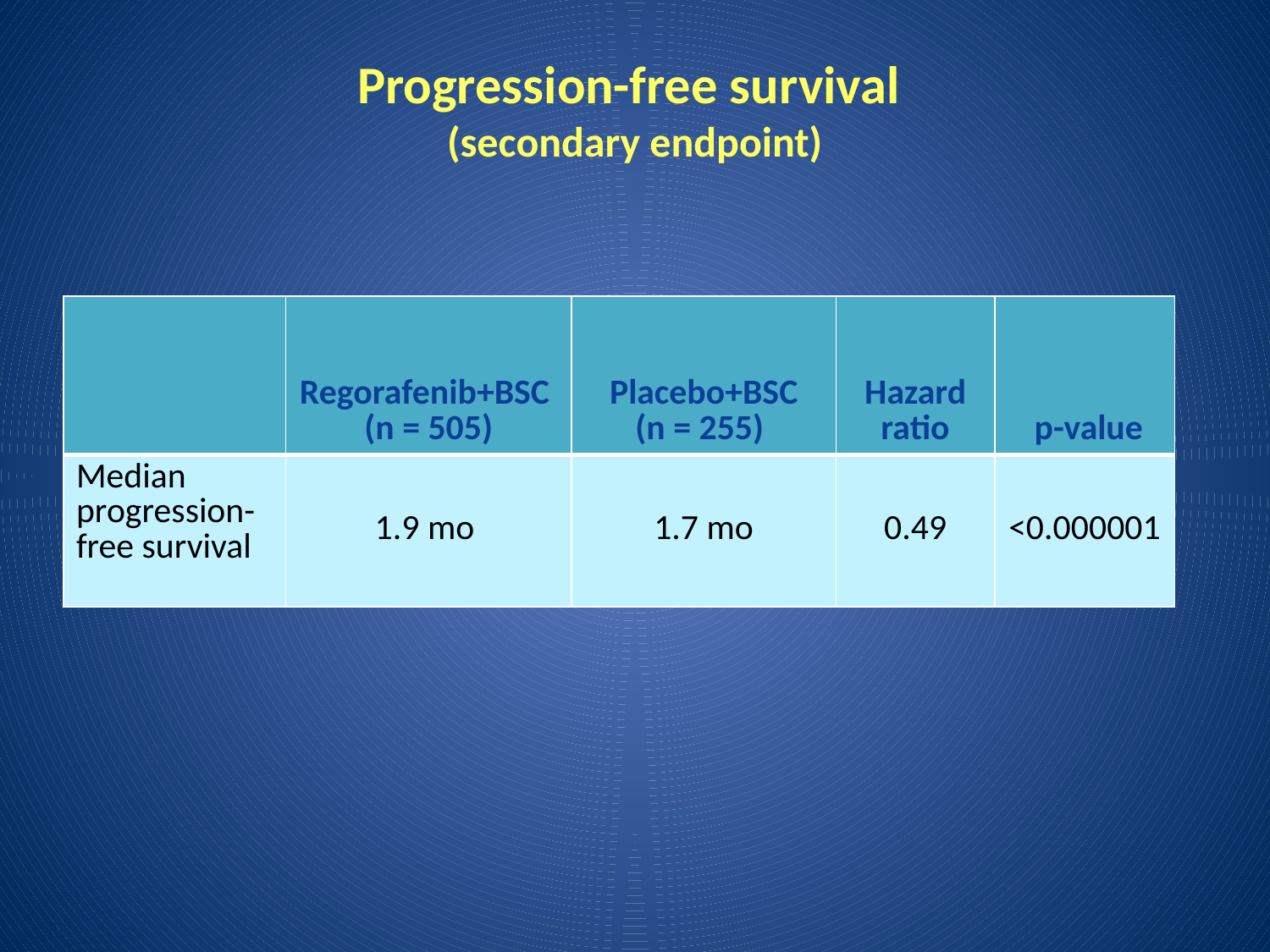

Progression-free survival
(secondary endpoint)
|  | Regorafenib+BSC (n = 505) | Placebo+BSC (n = 255) | Hazard ratio | p-value |
| --- | --- | --- | --- | --- |
| Median progression- free survival | 1.9 mo | 1.7 mo | 0.49 | <0.000001 |